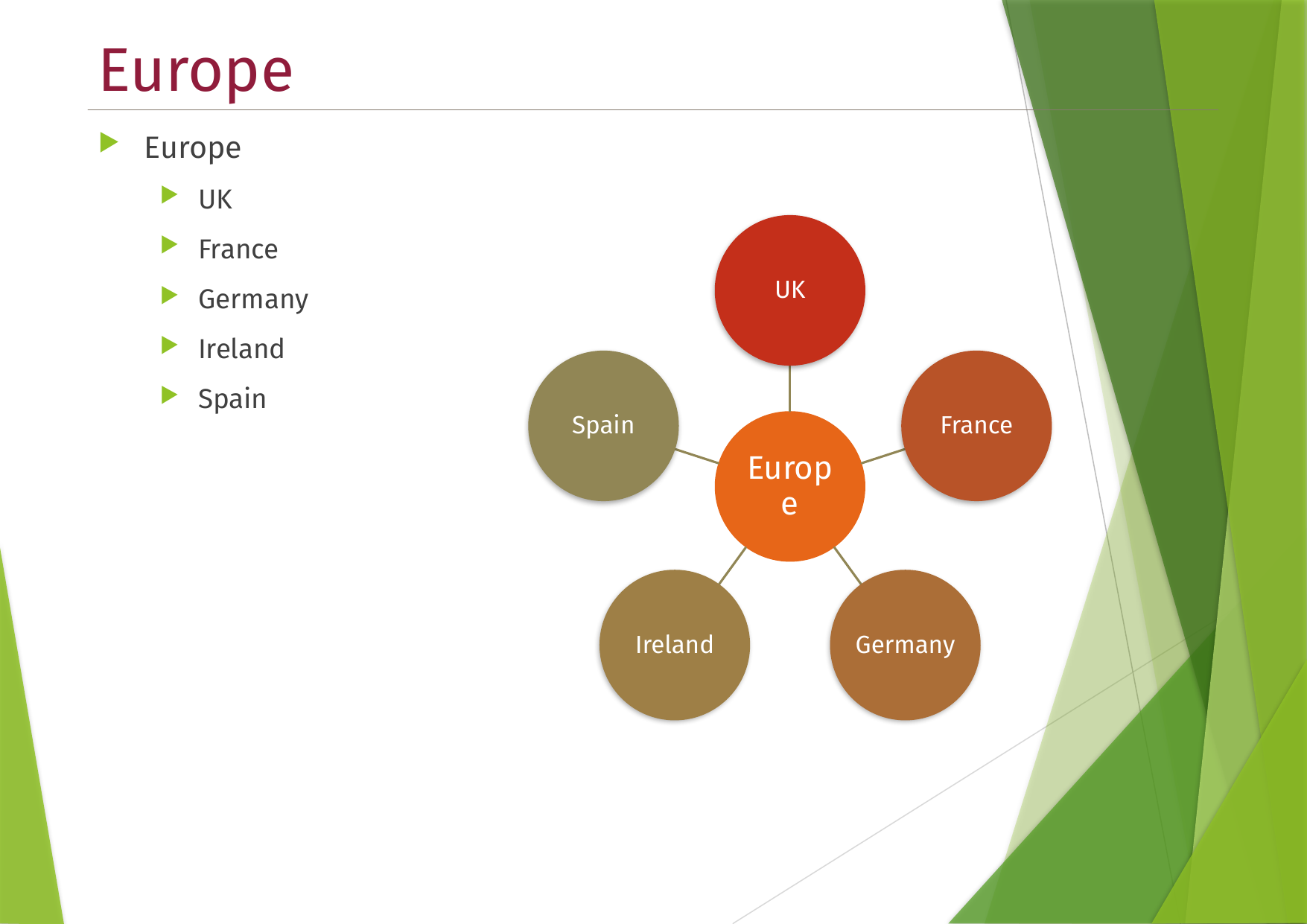

# Europe
Europe
UK
France
Germany
Ireland
Spain
Europe

UK

France

Germany

Ireland

Spain